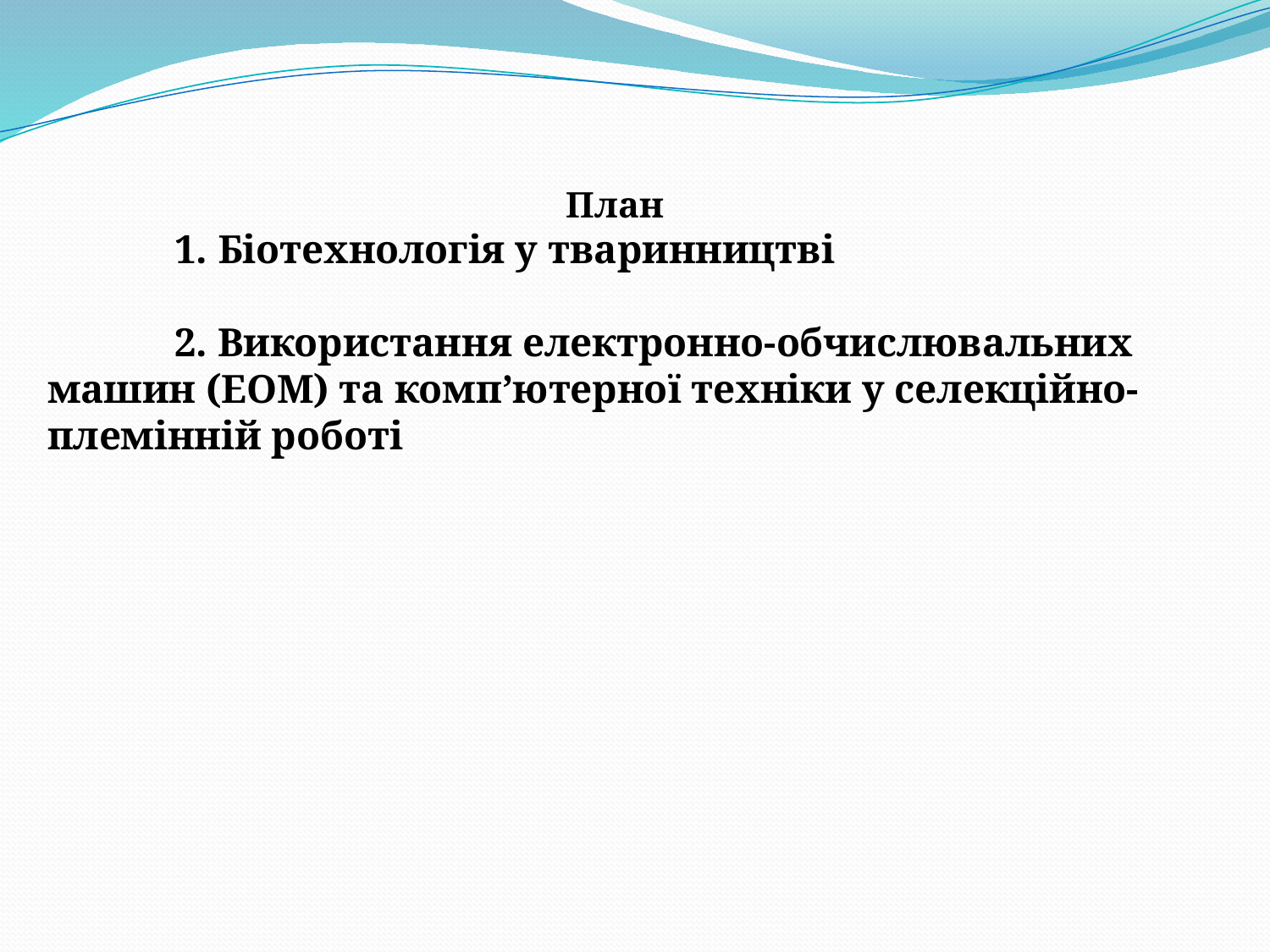

План
	1. Біотехнологія у тваринництві

	2. Використання електронно-обчислювальних машин (ЕОМ) та комп’ютерної техніки у селекційно-племінній роботі